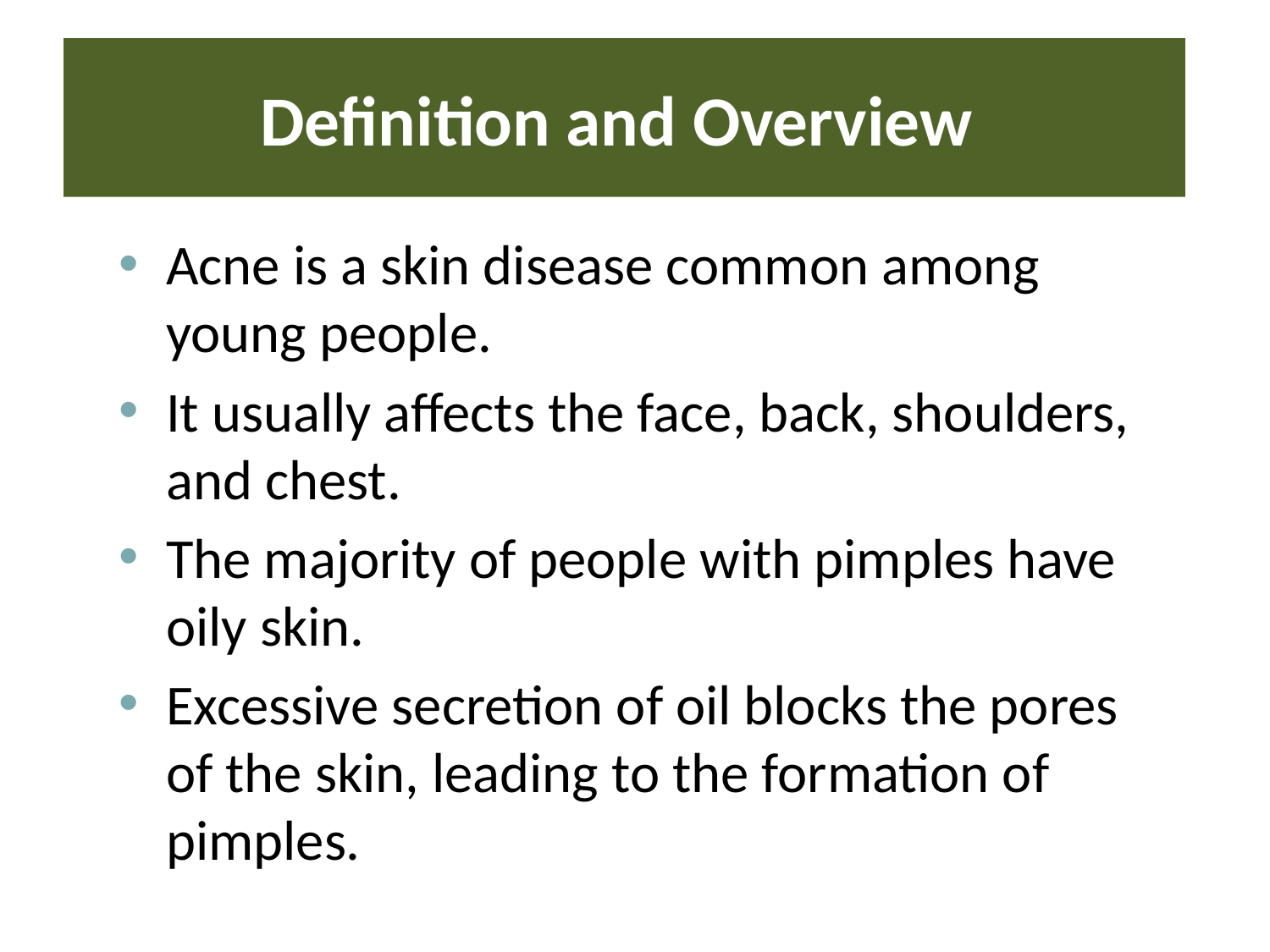

# Definition and Overview
Acne is a skin disease common among young people.
It usually affects the face, back, shoulders, and chest.
The majority of people with pimples have oily skin.
Excessive secretion of oil blocks the pores of the skin, leading to the formation of pimples.